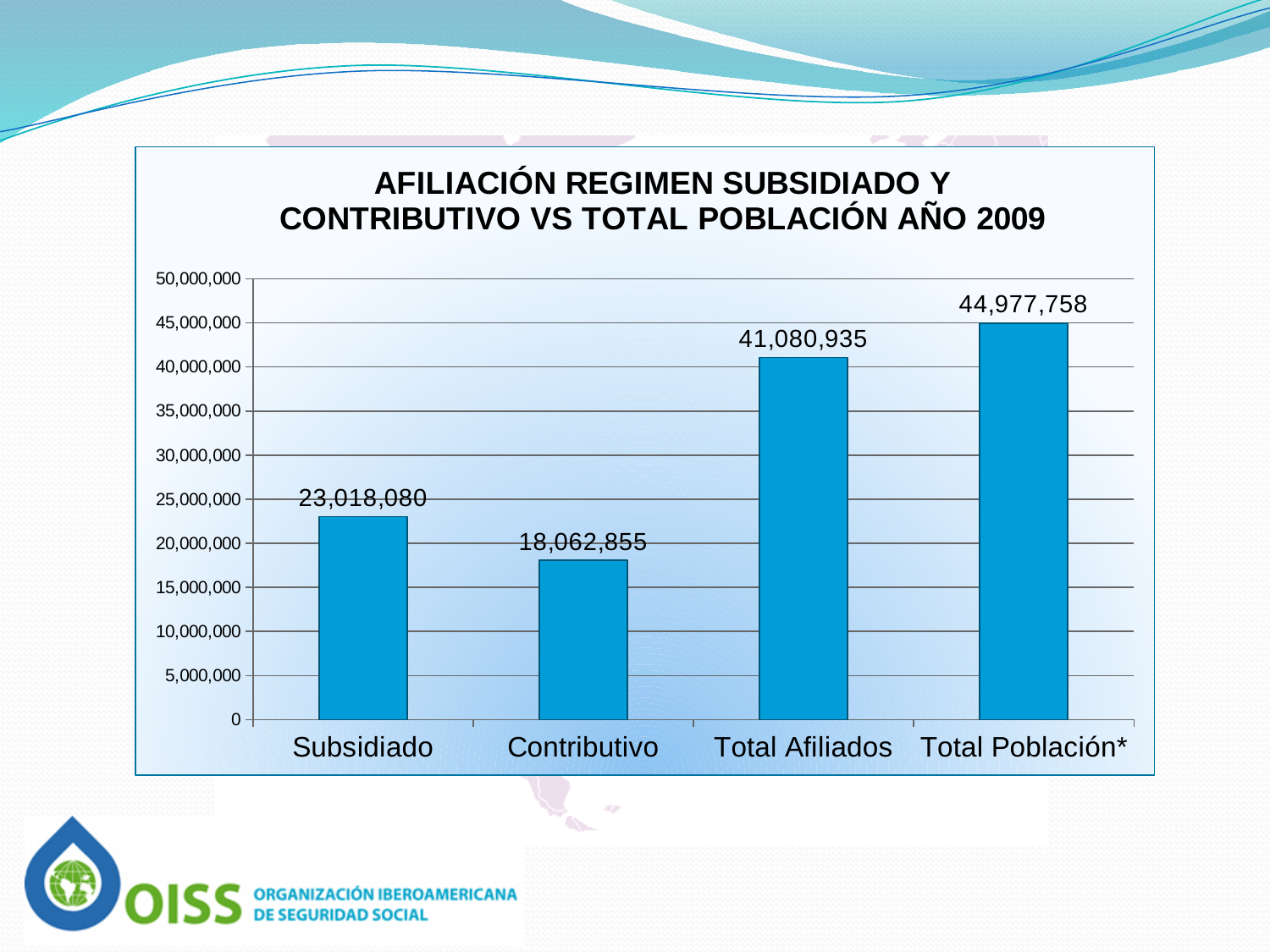

### Chart: AFILIACIÓN REGIMEN SUBSIDIADO Y CONTRIBUTIVO VS TOTAL POBLACIÓN AÑO 2009

| Category | AÑO 2009 |
|---|---|
| Subsidiado | 23018080.0 |
| Contributivo | 18062855.0 |
| Total Afiliados | 41080935.0 |
| Total Población* | 44977758.0 |